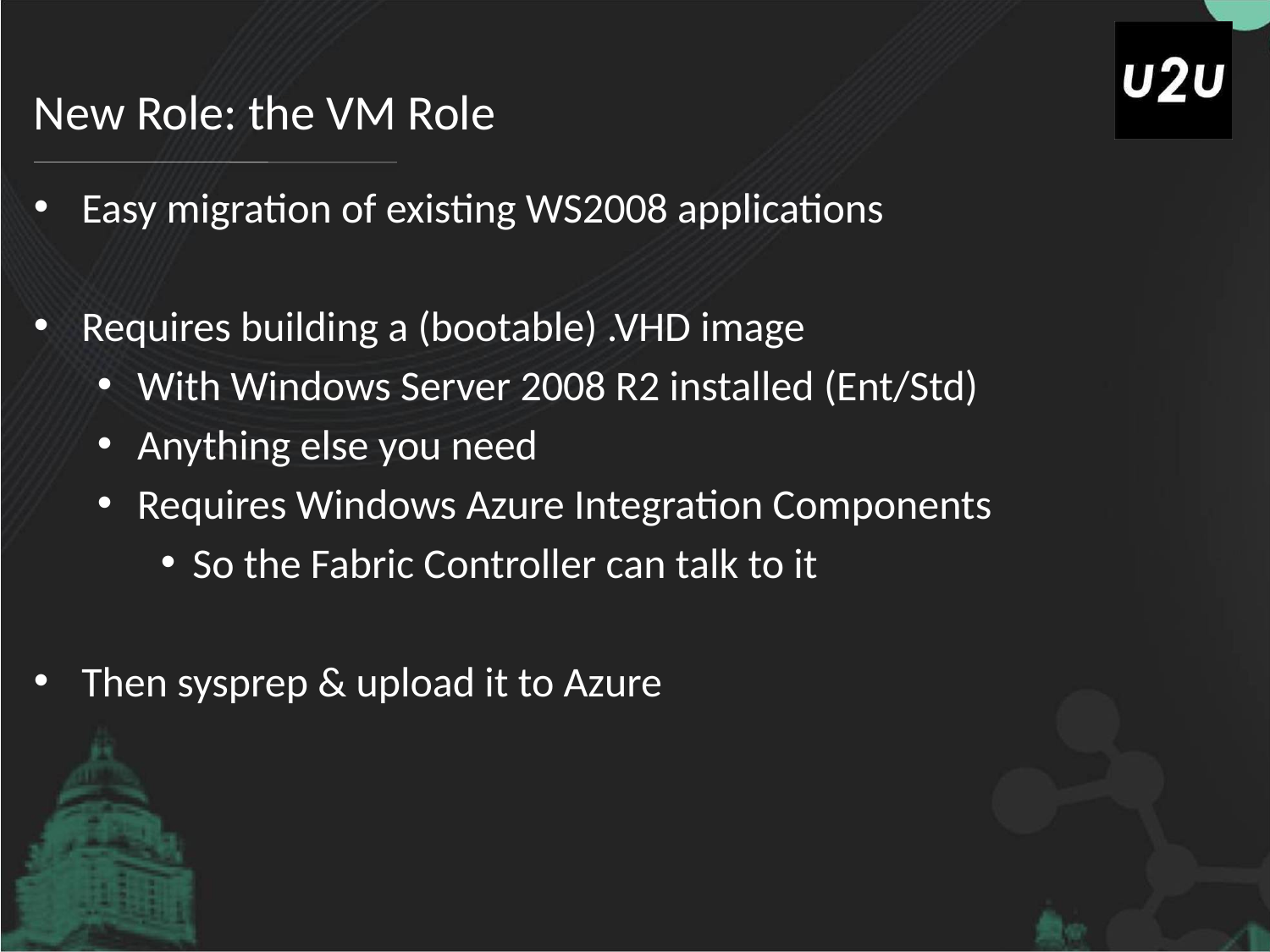

# New Role: the VM Role
Easy migration of existing WS2008 applications

Requires building a (bootable) .VHD image
With Windows Server 2008 R2 installed (Ent/Std)
Anything else you need
Requires Windows Azure Integration Components
So the Fabric Controller can talk to it

Then sysprep & upload it to Azure